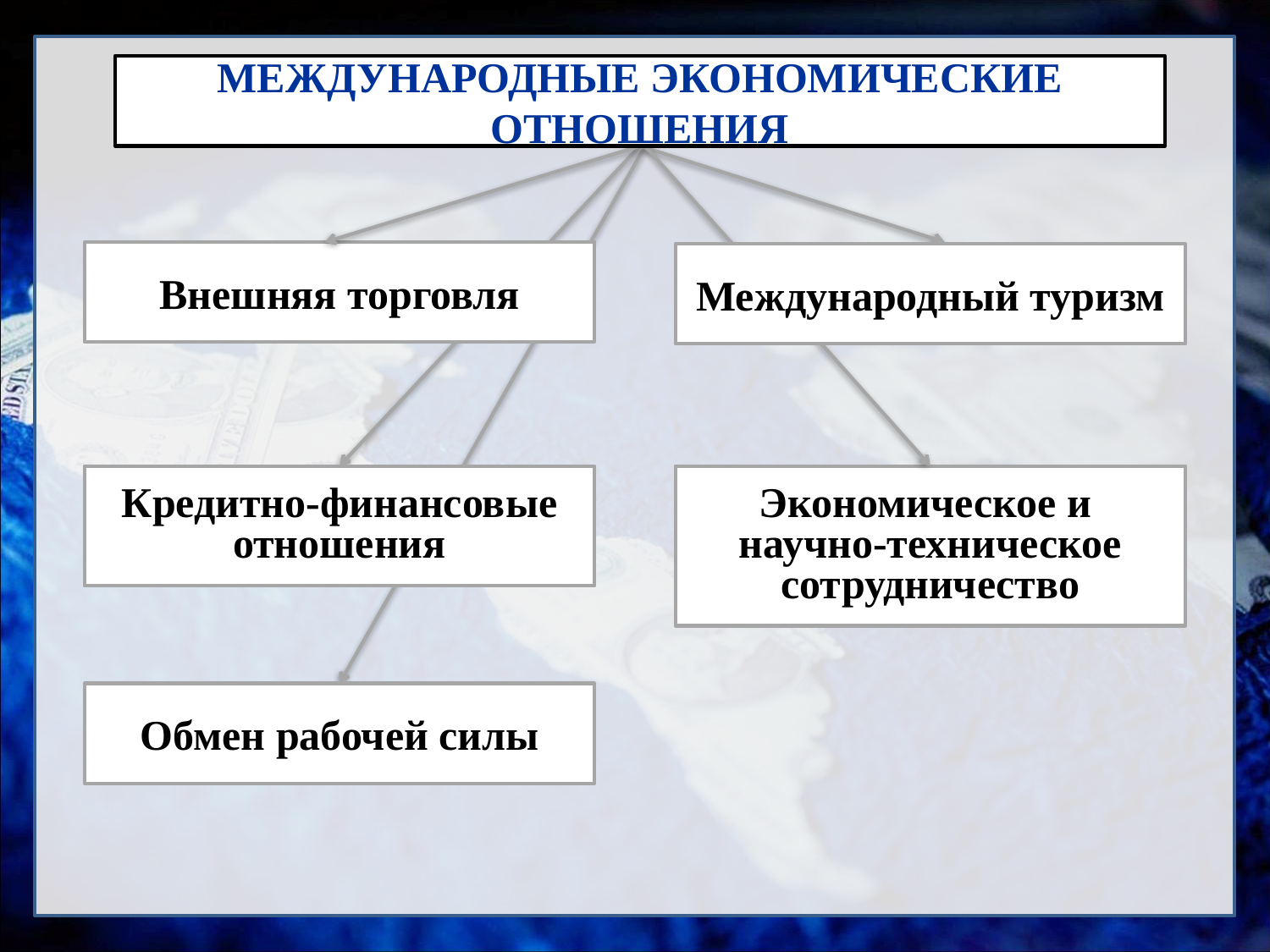

МЕЖДУНАРОДНЫЕ ЭКОНОМИЧЕСКИЕ ОТНОШЕНИЯ
Внешняя торговля
Международный туризм
Кредитно-финансовые отношения
Экономическое и
научно-техническое сотрудничество
Обмен рабочей силы